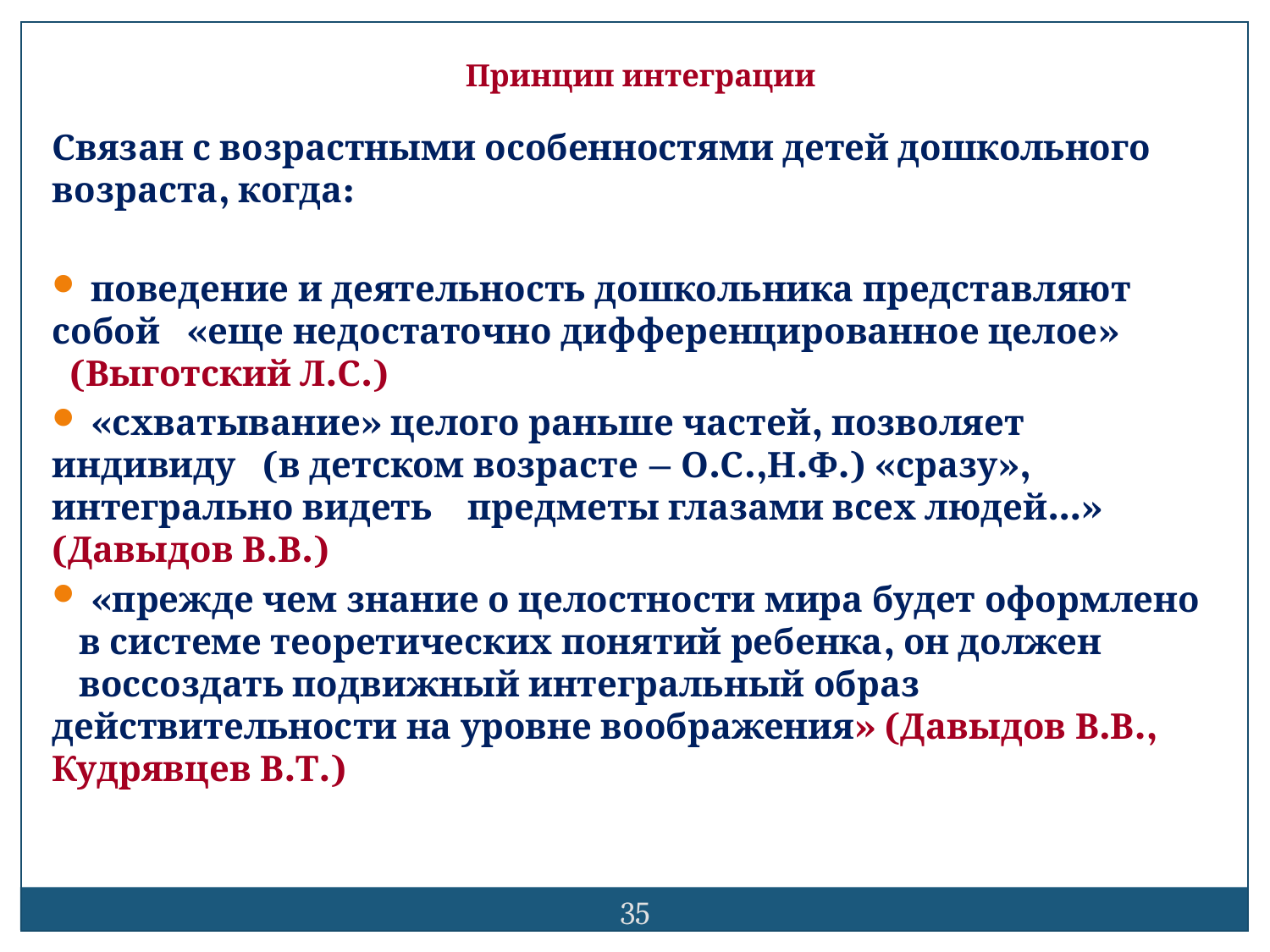

Принцип интеграции
Связан с возрастными особенностями детей дошкольного возраста, когда:

 поведение и деятельность дошкольника представляют собой   «еще недостаточно дифференцированное целое»
  (Выготский Л.С.)
 «схватывание» целого раньше частей, позволяет индивиду   (в детском возрасте – О.С.,Н.Ф.) «сразу», интегрально видеть    предметы глазами всех людей…» (Давыдов В.В.)
 «прежде чем знание о целостности мира будет оформлено
   в системе теоретических понятий ребенка, он должен
   воссоздать подвижный интегральный образ действительности на уровне воображения» (Давыдов В.В., Кудрявцев В.Т.)
35